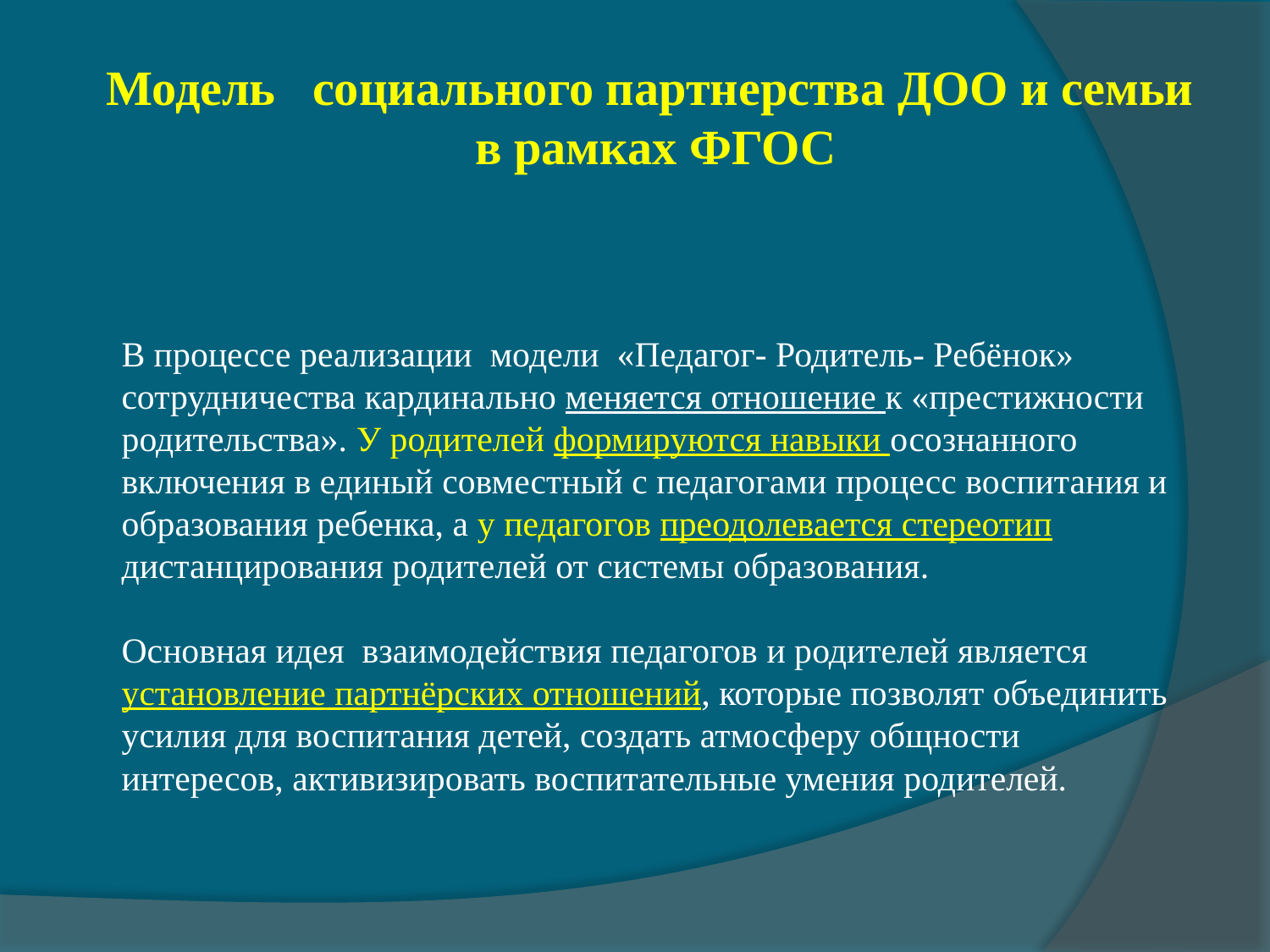

Модель   социального партнерства ДОО и семьи
 в рамках ФГОС

В процессе реализации  модели  «Педагог- Родитель- Ребёнок» сотрудничества кардинально меняется отношение к «престижности родительства». У родителей формируются навыки осознанного включения в единый совместный с педагогами процесс воспитания и образования ребенка, а у педагогов преодолевается стереотип дистанцирования родителей от системы образования.

Основная идея  взаимодействия педагогов и родителей является установление партнёрских отношений, которые позволят объединить усилия для воспитания детей, создать атмосферу общности интересов, активизировать воспитательные умения родителей.